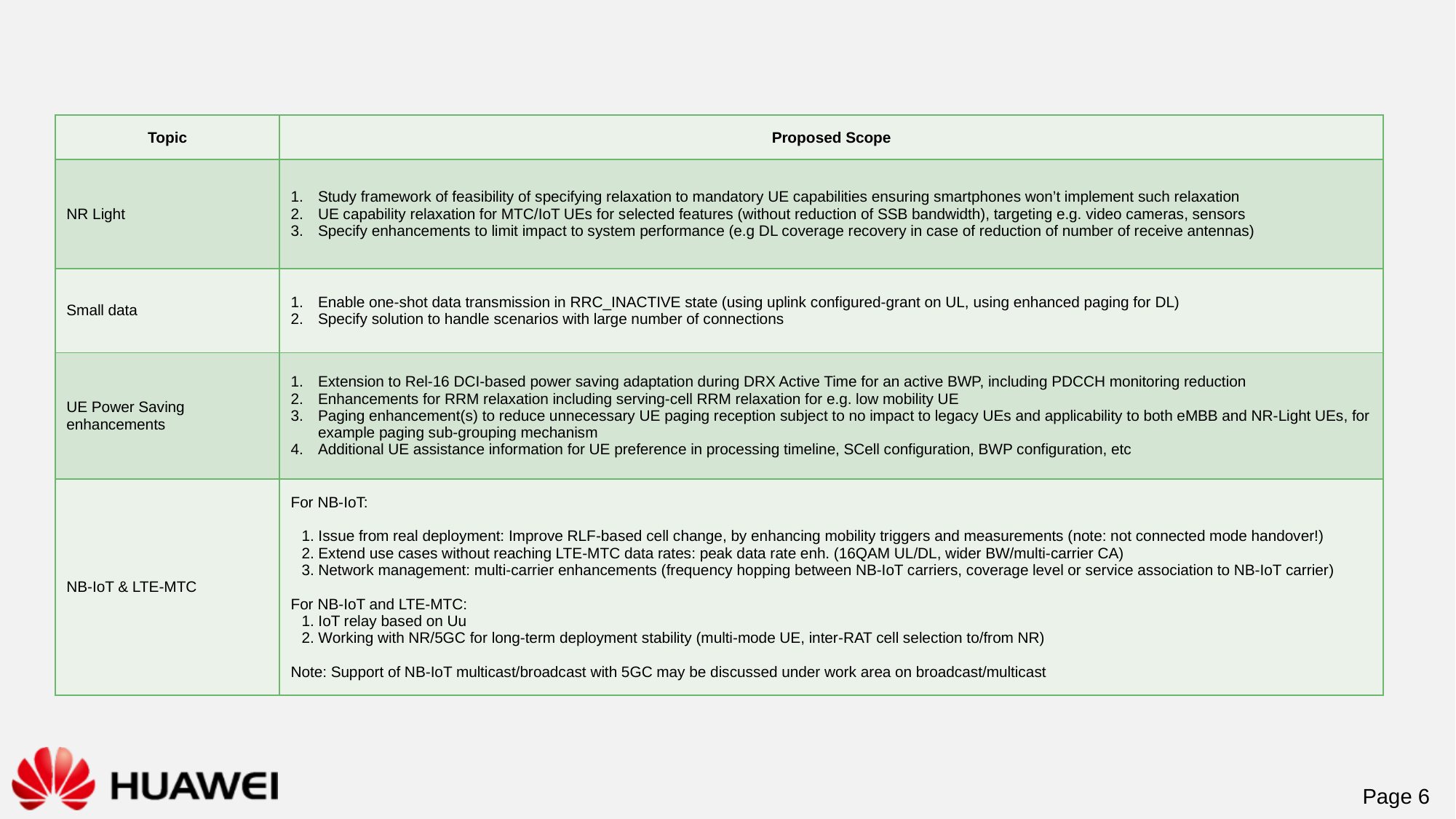

| Topic | Proposed Scope |
| --- | --- |
| NR Light | Study framework of feasibility of specifying relaxation to mandatory UE capabilities ensuring smartphones won’t implement such relaxation UE capability relaxation for MTC/IoT UEs for selected features (without reduction of SSB bandwidth), targeting e.g. video cameras, sensors Specify enhancements to limit impact to system performance (e.g DL coverage recovery in case of reduction of number of receive antennas) |
| Small data | Enable one-shot data transmission in RRC\_INACTIVE state (using uplink configured-grant on UL, using enhanced paging for DL) Specify solution to handle scenarios with large number of connections |
| UE Power Saving enhancements | Extension to Rel-16 DCI-based power saving adaptation during DRX Active Time for an active BWP, including PDCCH monitoring reduction Enhancements for RRM relaxation including serving-cell RRM relaxation for e.g. low mobility UE Paging enhancement(s) to reduce unnecessary UE paging reception subject to no impact to legacy UEs and applicability to both eMBB and NR-Light UEs, for example paging sub-grouping mechanism Additional UE assistance information for UE preference in processing timeline, SCell configuration, BWP configuration, etc |
| NB-IoT & LTE-MTC | For NB-IoT: 1. Issue from real deployment: Improve RLF-based cell change, by enhancing mobility triggers and measurements (note: not connected mode handover!) 2. Extend use cases without reaching LTE-MTC data rates: peak data rate enh. (16QAM UL/DL, wider BW/multi-carrier CA) 3. Network management: multi-carrier enhancements (frequency hopping between NB-IoT carriers, coverage level or service association to NB-IoT carrier) For NB-IoT and LTE-MTC: 1. IoT relay based on Uu 2. Working with NR/5GC for long-term deployment stability (multi-mode UE, inter-RAT cell selection to/from NR) Note: Support of NB-IoT multicast/broadcast with 5GC may be discussed under work area on broadcast/multicast |